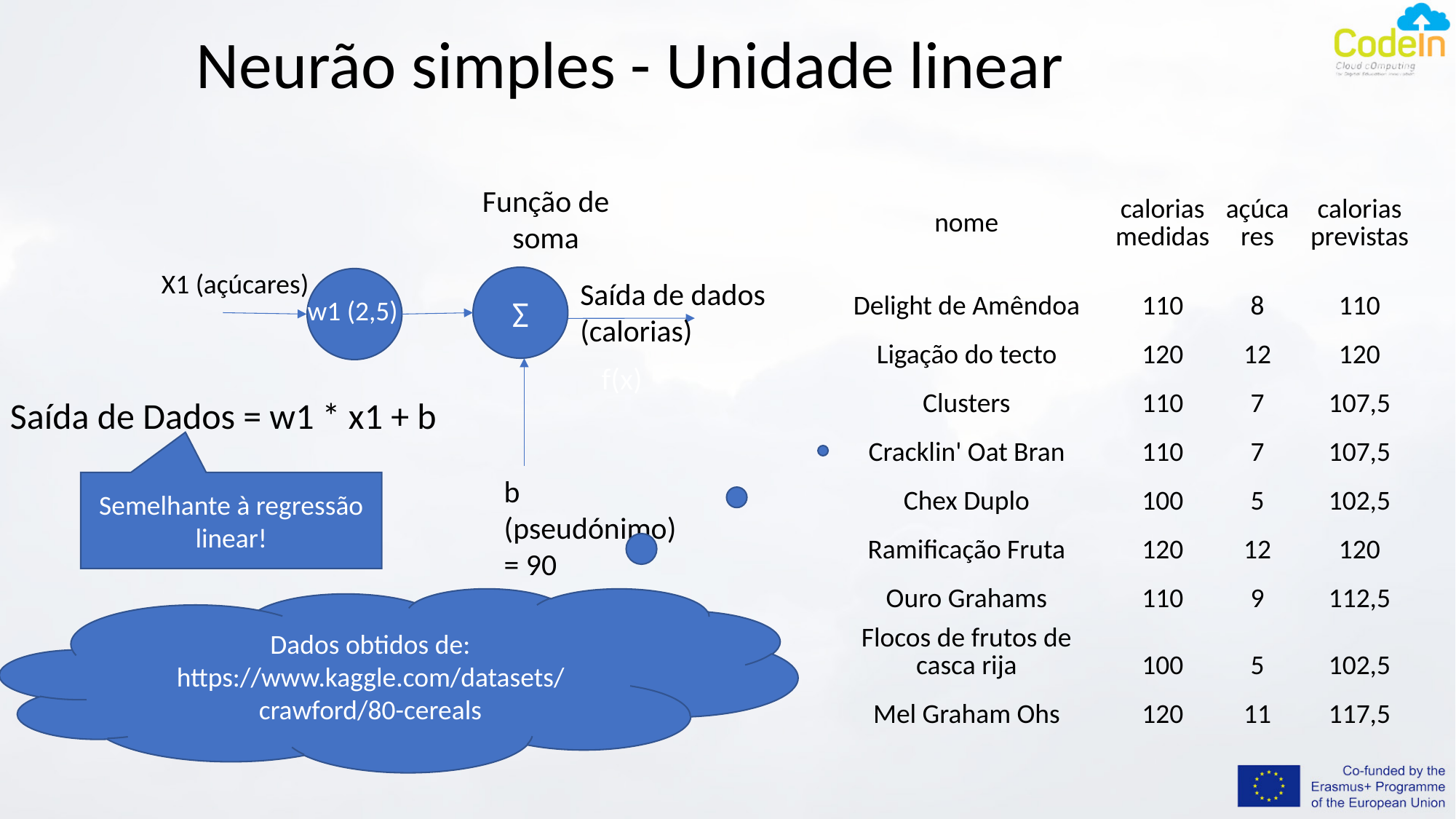

# Neurão simples - Unidade linear
Função de soma
| nome | calorias medidas | açúcares | calorias previstas |
| --- | --- | --- | --- |
| Delight de Amêndoa | 110 | 8 | 110 |
| Ligação do tecto | 120 | 12 | 120 |
| Clusters | 110 | 7 | 107,5 |
| Cracklin' Oat Bran | 110 | 7 | 107,5 |
| Chex Duplo | 100 | 5 | 102,5 |
| Ramificação Fruta | 120 | 12 | 120 |
| Ouro Grahams | 110 | 9 | 112,5 |
| Flocos de frutos de casca rija | 100 | 5 | 102,5 |
| Mel Graham Ohs | 120 | 11 | 117,5 |
X1 (açúcares)
Σ

Saída de dados (calorias)
w1 (2,5)
f(x)
Saída de Dados = w1 * x1 + b
b (pseudónimo) = 90
Semelhante à regressão linear!
Dados obtidos de:
https://www.kaggle.com/datasets/crawford/80-cereals